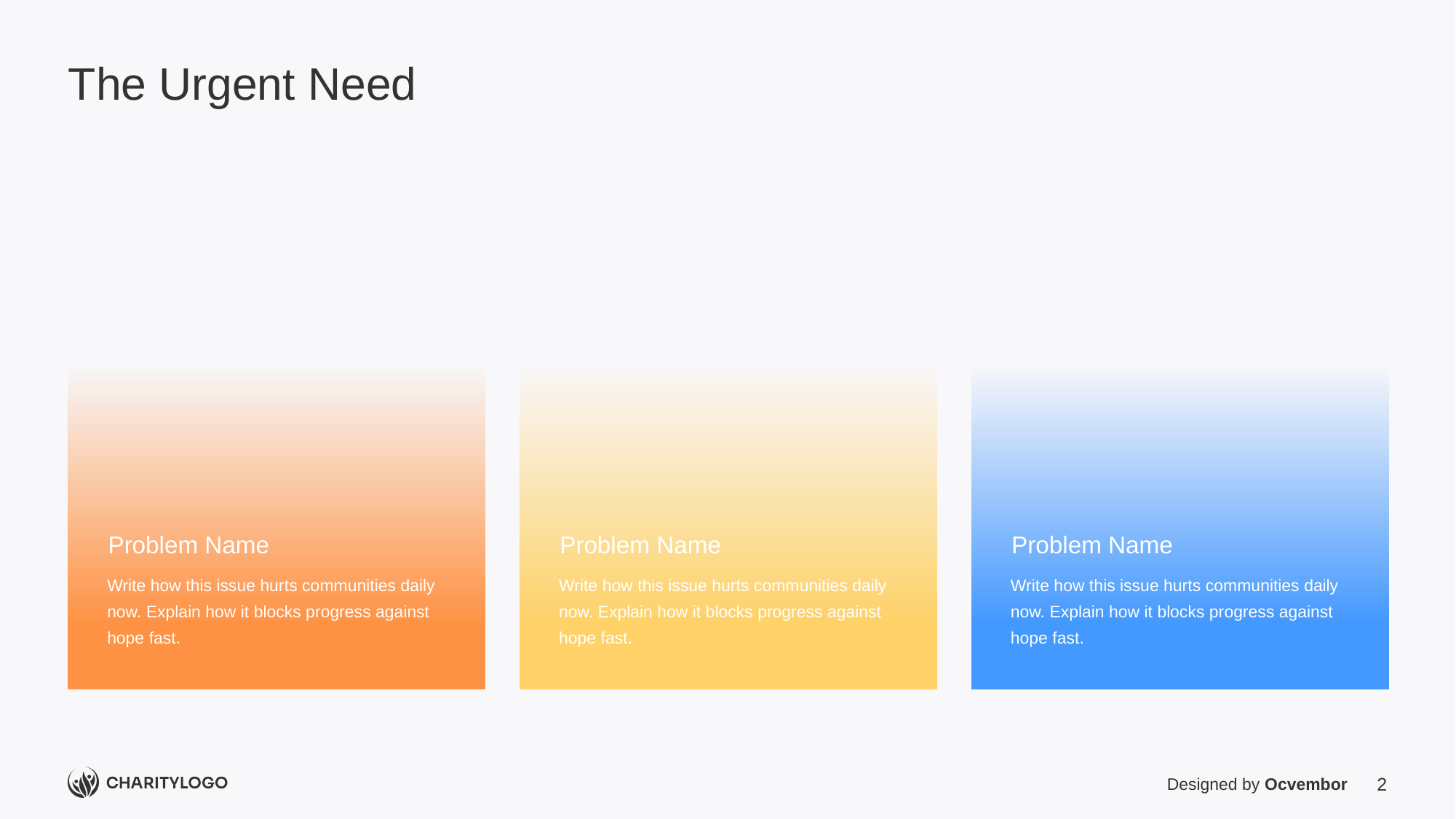

# The Urgent Need

Problem Name
Problem Name
Problem Name
Write how this issue hurts communities daily now. Explain how it blocks progress against hope fast.
Write how this issue hurts communities daily now. Explain how it blocks progress against hope fast.
Write how this issue hurts communities daily now. Explain how it blocks progress against hope fast.